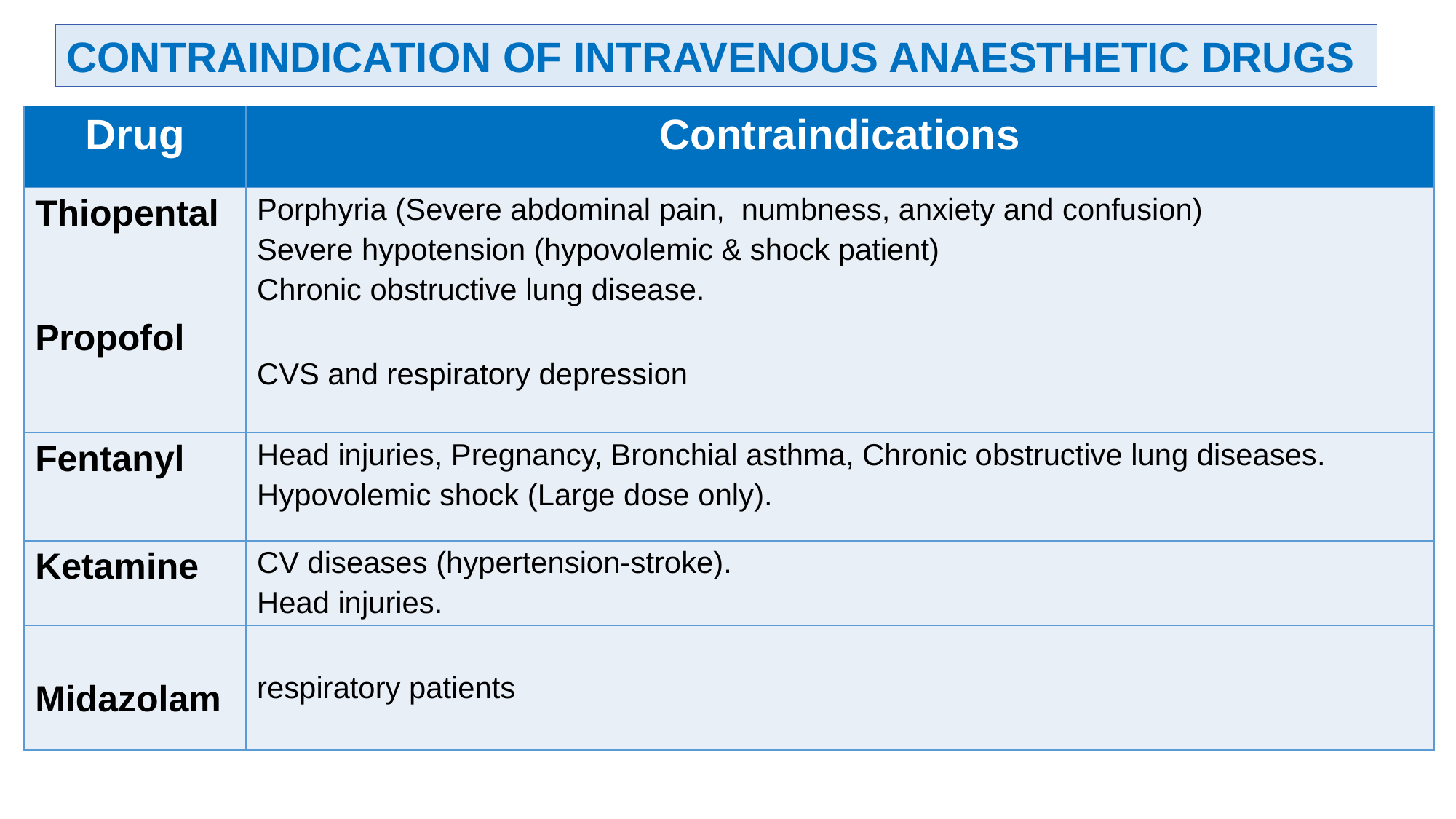

Contraindication of intravenous anaesthetic drugs
| Drug | Contraindications |
| --- | --- |
| Thiopental | Porphyria (Severe abdominal pain,  numbness, anxiety and confusion) Severe hypotension (hypovolemic & shock patient) Chronic obstructive lung disease. |
| Propofol | CVS and respiratory depression |
| Fentanyl | Head injuries, Pregnancy, Bronchial asthma, Chronic obstructive lung diseases. Hypovolemic shock (Large dose only). |
| Ketamine | CV diseases (hypertension-stroke). Head injuries. |
| Midazolam | respiratory patients |